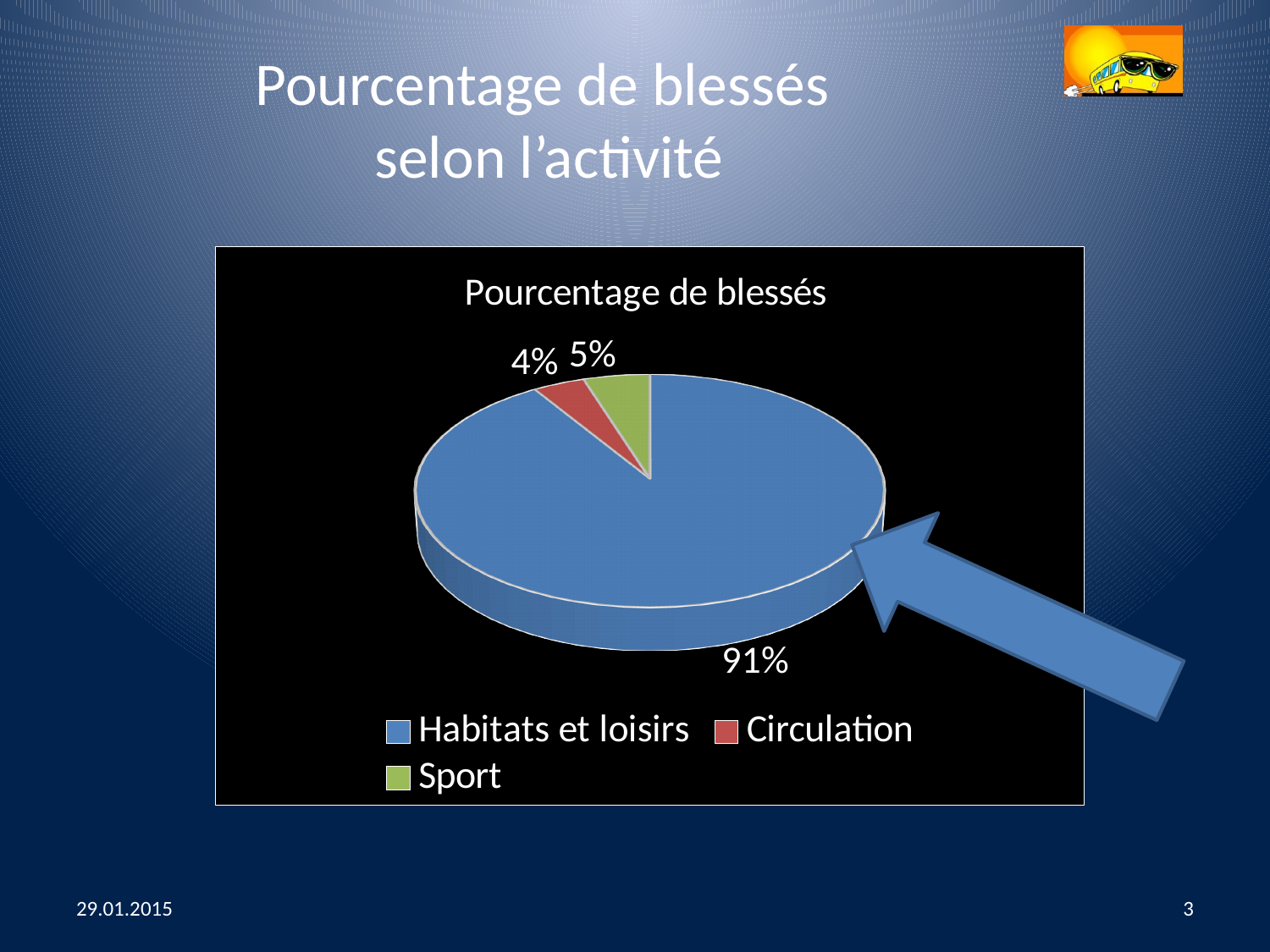

# Pourcentage de blessés selon l’activité

[unsupported chart]

29.01.2015
3